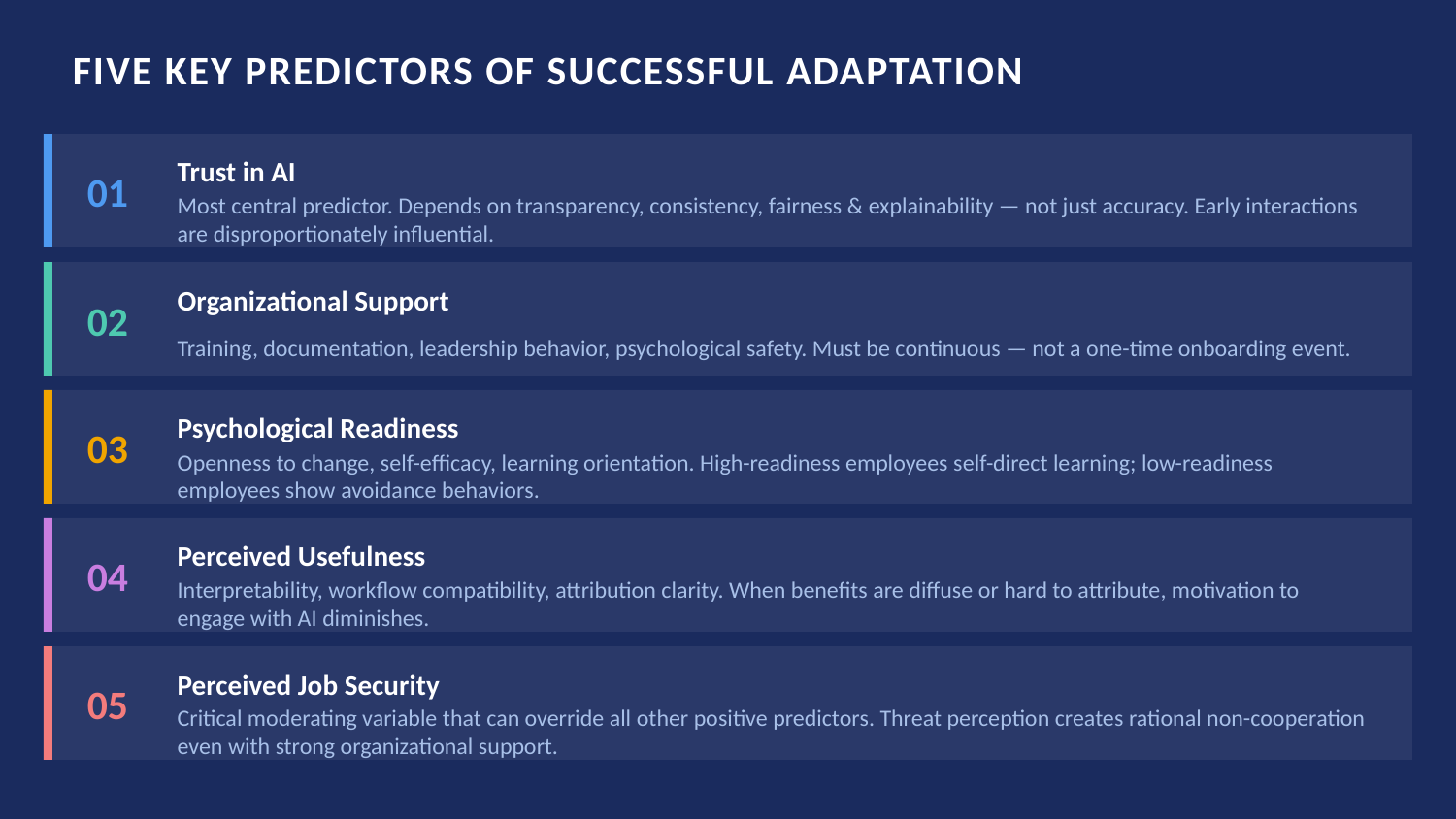

FIVE KEY PREDICTORS OF SUCCESSFUL ADAPTATION

Trust in AI
01
Most central predictor. Depends on transparency, consistency, fairness & explainability — not just accuracy. Early interactions are disproportionately influential.

Organizational Support
02
Training, documentation, leadership behavior, psychological safety. Must be continuous — not a one-time onboarding event.

Psychological Readiness
03
Openness to change, self-efficacy, learning orientation. High-readiness employees self-direct learning; low-readiness employees show avoidance behaviors.

Perceived Usefulness
04
Interpretability, workflow compatibility, attribution clarity. When benefits are diffuse or hard to attribute, motivation to engage with AI diminishes.

Perceived Job Security
05
Critical moderating variable that can override all other positive predictors. Threat perception creates rational non-cooperation even with strong organizational support.